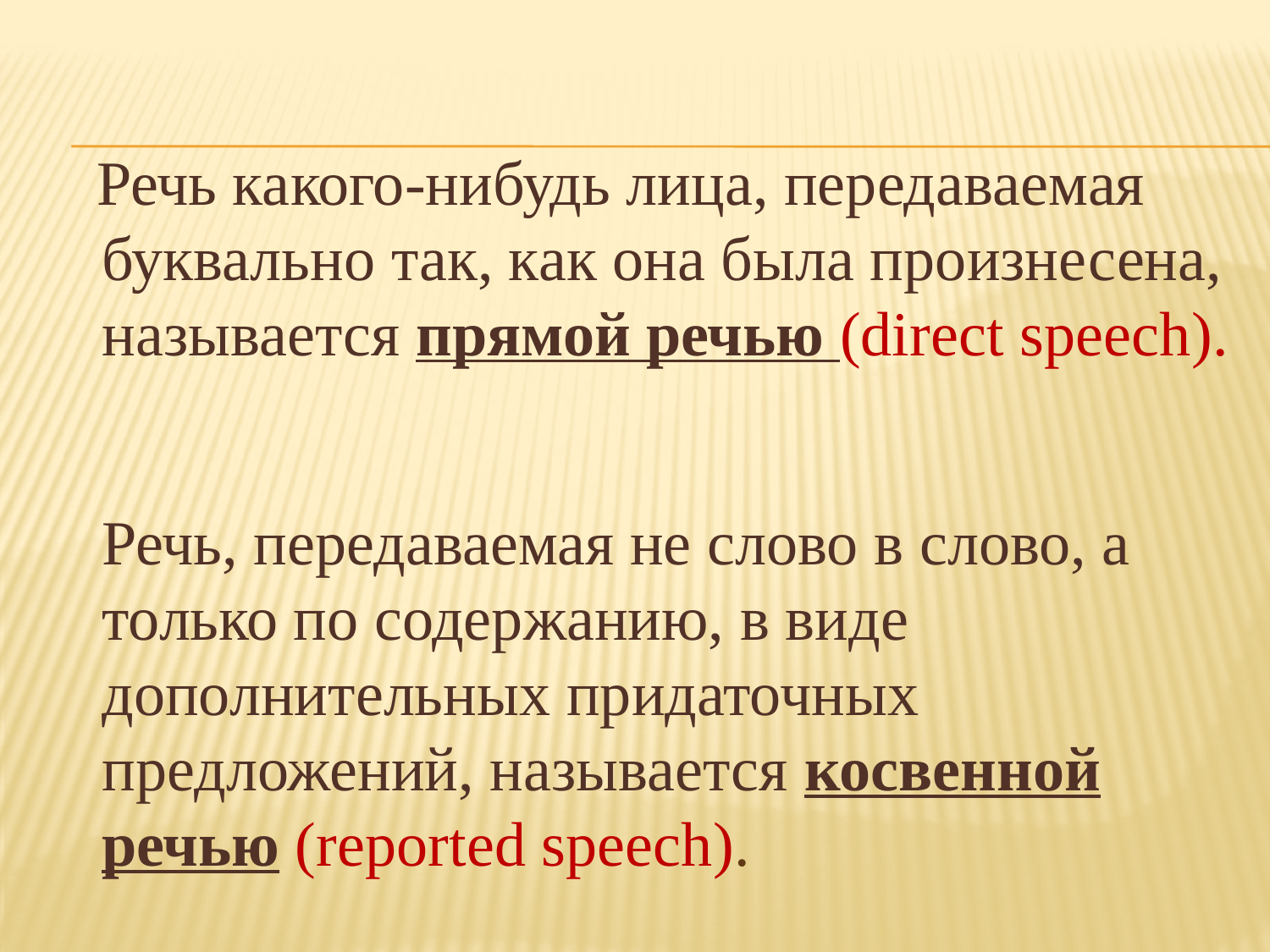

#

   Речь какого-нибудь лица, передаваемая буквально так, как она была произнесена, называется прямой речью (direct speech).
Речь, передаваемая не слово в слово, а только по содержанию, в виде дополнительных придаточных предложений, называется косвенной речью (reported speech).